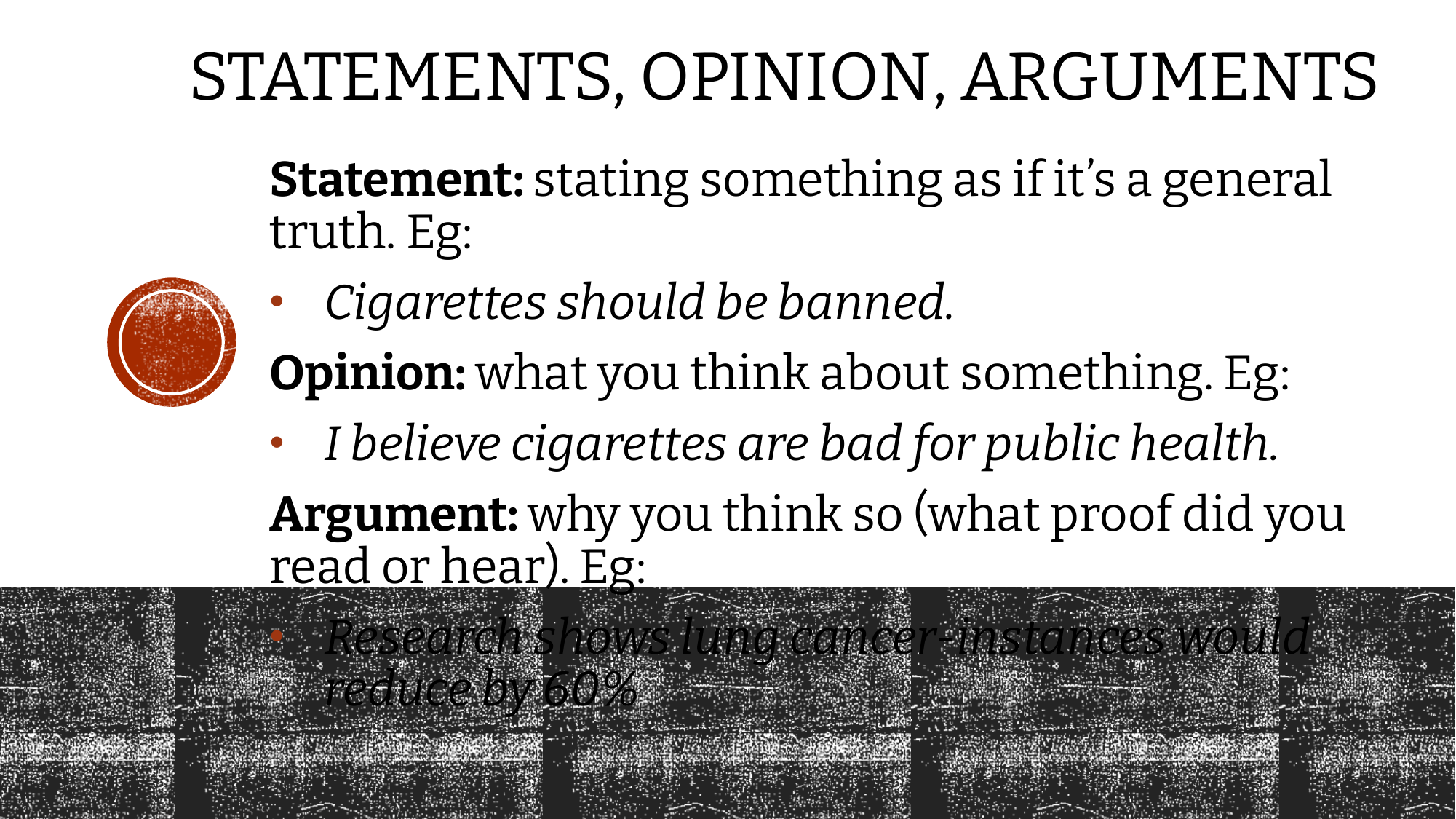

# Statements, opinion, arguments
Statement: stating something as if it’s a general truth. Eg:
Cigarettes should be banned.
Opinion: what you think about something. Eg:
I believe cigarettes are bad for public health.
Argument: why you think so (what proof did you read or hear). Eg:
Research shows lung cancer-instances would reduce by 60%